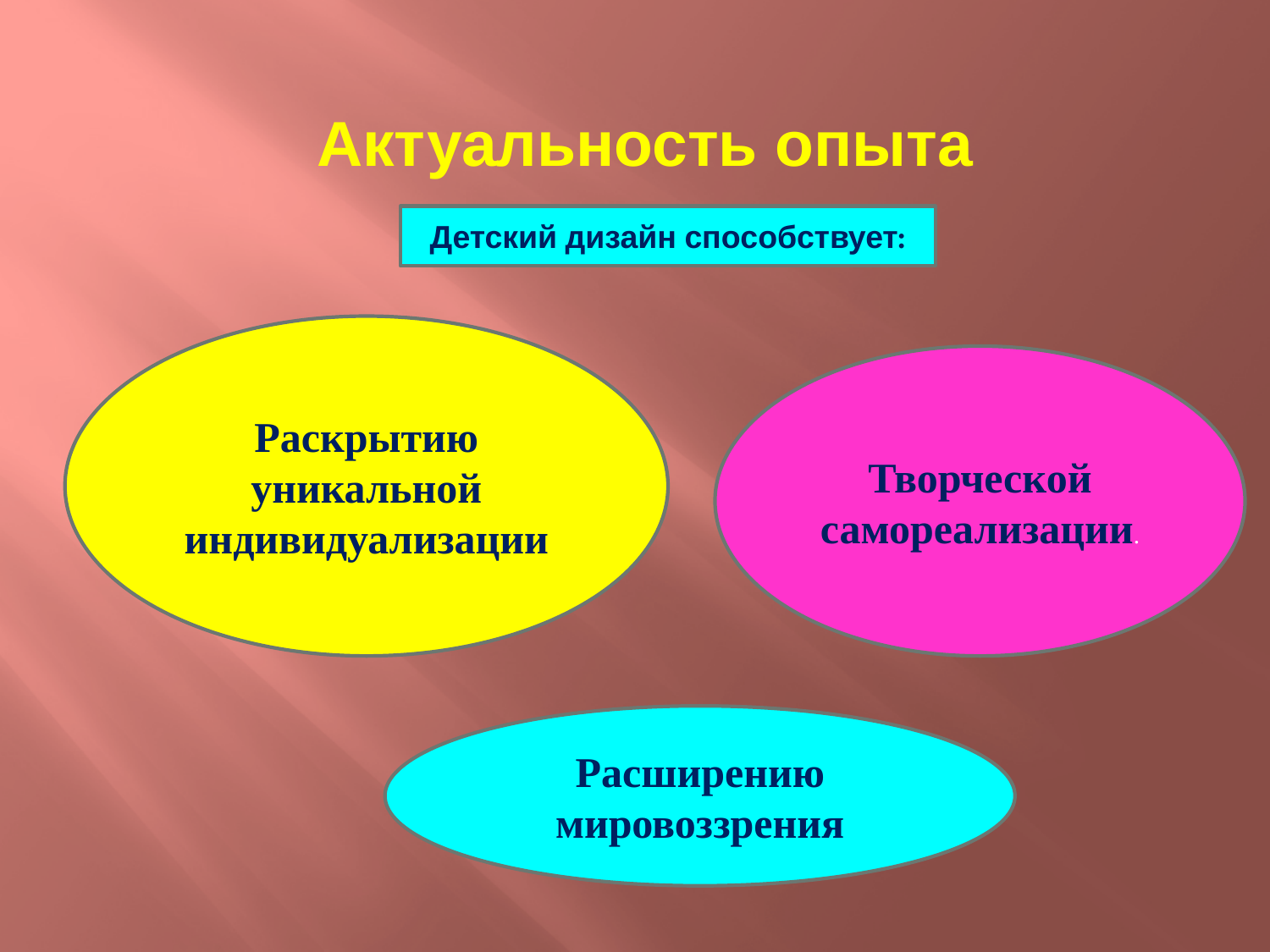

Актуальность опыта
Детский дизайн способствует:
Раскрытию уникальной индивидуализации
Творческой самореализации.
Расширению мировоззрения